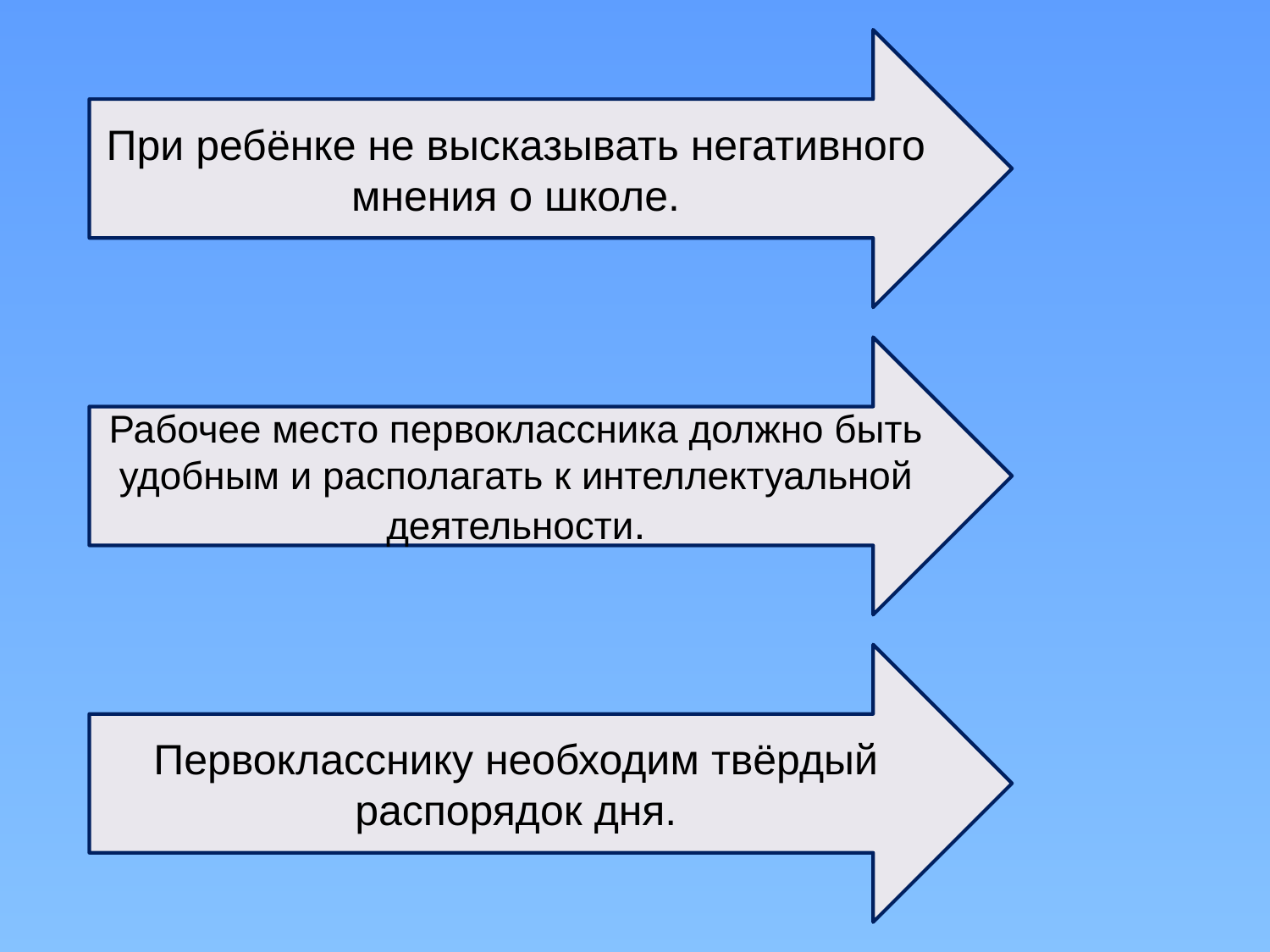

При ребёнке не высказывать негативного мнения о школе.
Рабочее место первоклассника должно быть удобным и располагать к интеллектуальной деятельности.
Первокласснику необходим твёрдый распорядок дня.